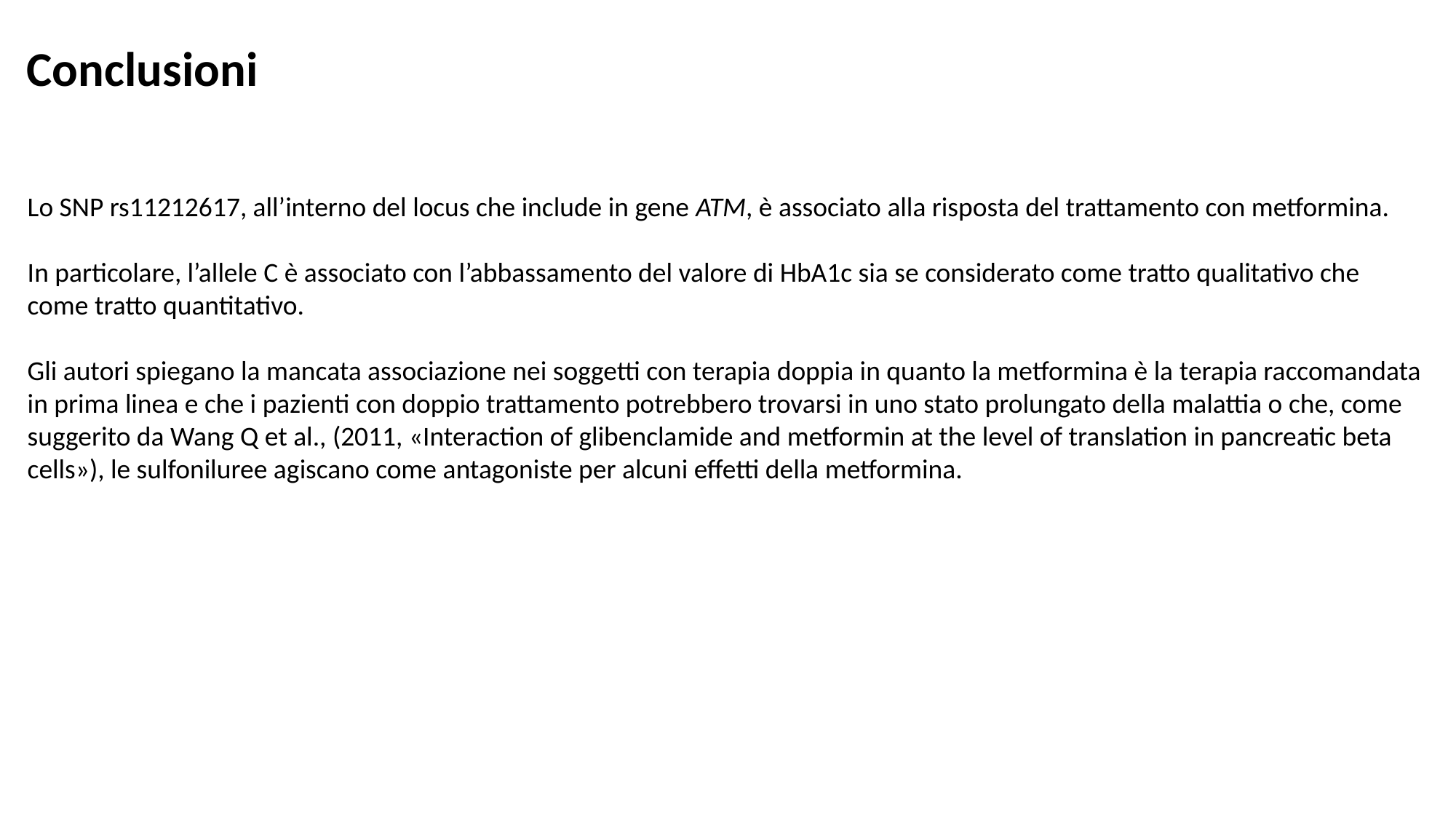

Conclusioni
Lo SNP rs11212617, all’interno del locus che include in gene ATM, è associato alla risposta del trattamento con metformina.

In particolare, l’allele C è associato con l’abbassamento del valore di HbA1c sia se considerato come tratto qualitativo che come tratto quantitativo.

Gli autori spiegano la mancata associazione nei soggetti con terapia doppia in quanto la metformina è la terapia raccomandata in prima linea e che i pazienti con doppio trattamento potrebbero trovarsi in uno stato prolungato della malattia o che, come suggerito da Wang Q et al., (2011, «Interaction of glibenclamide and metformin at the level of translation in pancreatic beta cells»), le sulfoniluree agiscano come antagoniste per alcuni effetti della metformina.